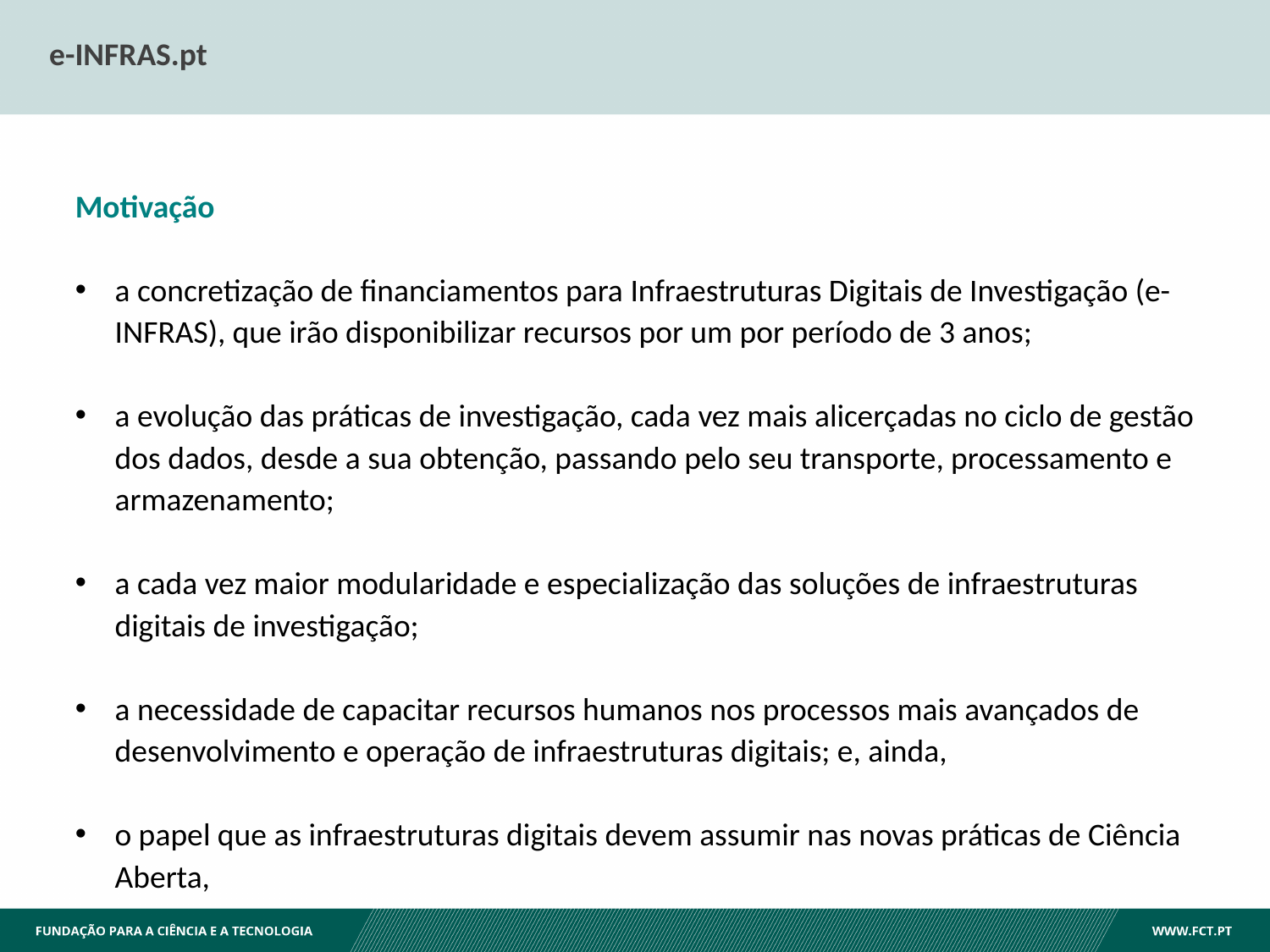

e-INFRAS.pt
Motivação

a concretização de financiamentos para Infraestruturas Digitais de Investigação (e-INFRAS), que irão disponibilizar recursos por um por período de 3 anos;

a evolução das práticas de investigação, cada vez mais alicerçadas no ciclo de gestão dos dados, desde a sua obtenção, passando pelo seu transporte, processamento e armazenamento;

a cada vez maior modularidade e especialização das soluções de infraestruturas digitais de investigação;

a necessidade de capacitar recursos humanos nos processos mais avançados de desenvolvimento e operação de infraestruturas digitais; e, ainda,

o papel que as infraestruturas digitais devem assumir nas novas práticas de Ciência Aberta,